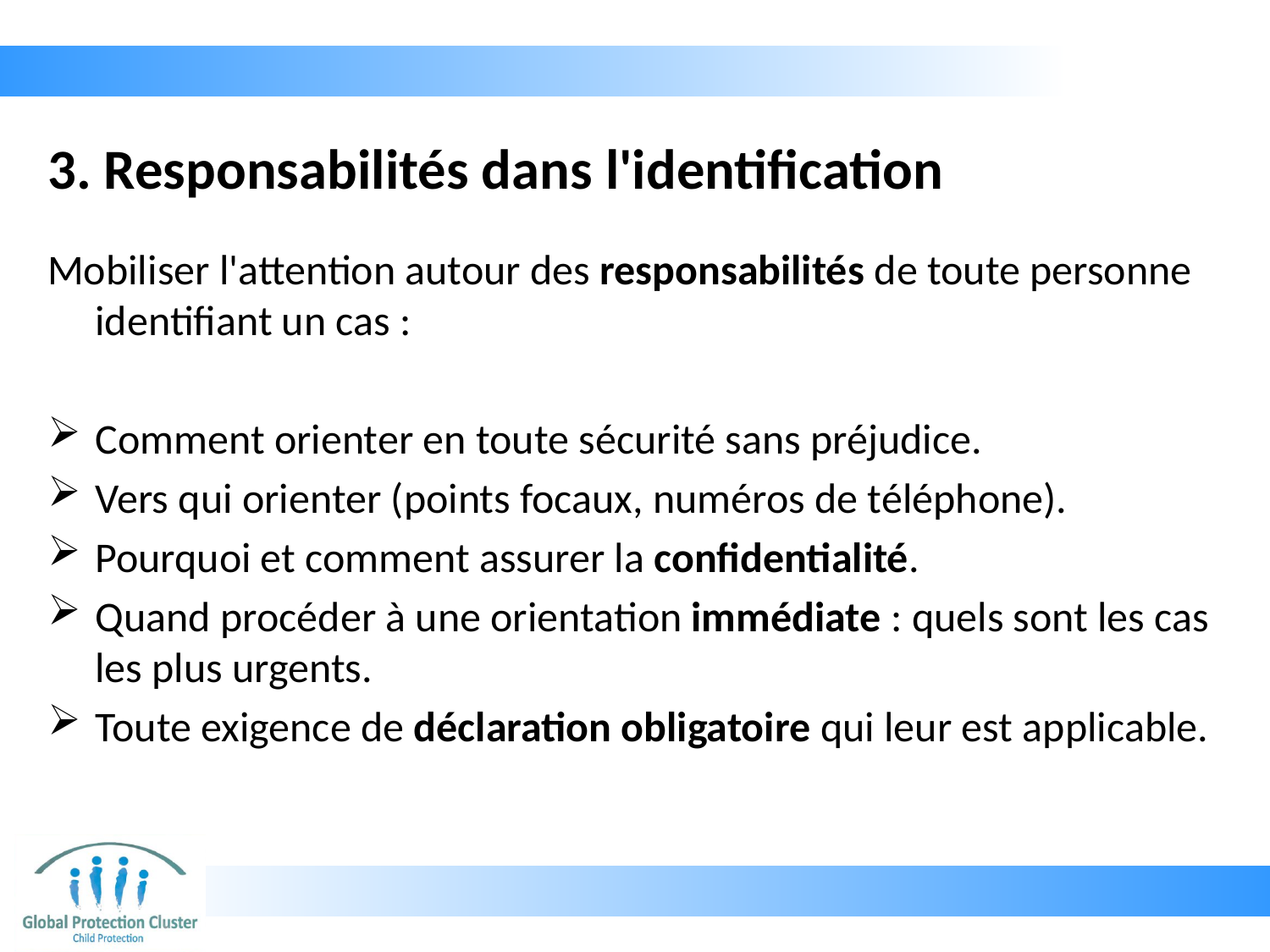

# 3. Responsabilités dans l'identification
Mobiliser l'attention autour des responsabilités de toute personne identifiant un cas :

Comment orienter en toute sécurité sans préjudice.
Vers qui orienter (points focaux, numéros de téléphone).
Pourquoi et comment assurer la confidentialité.
Quand procéder à une orientation immédiate : quels sont les cas les plus urgents.
Toute exigence de déclaration obligatoire qui leur est applicable.